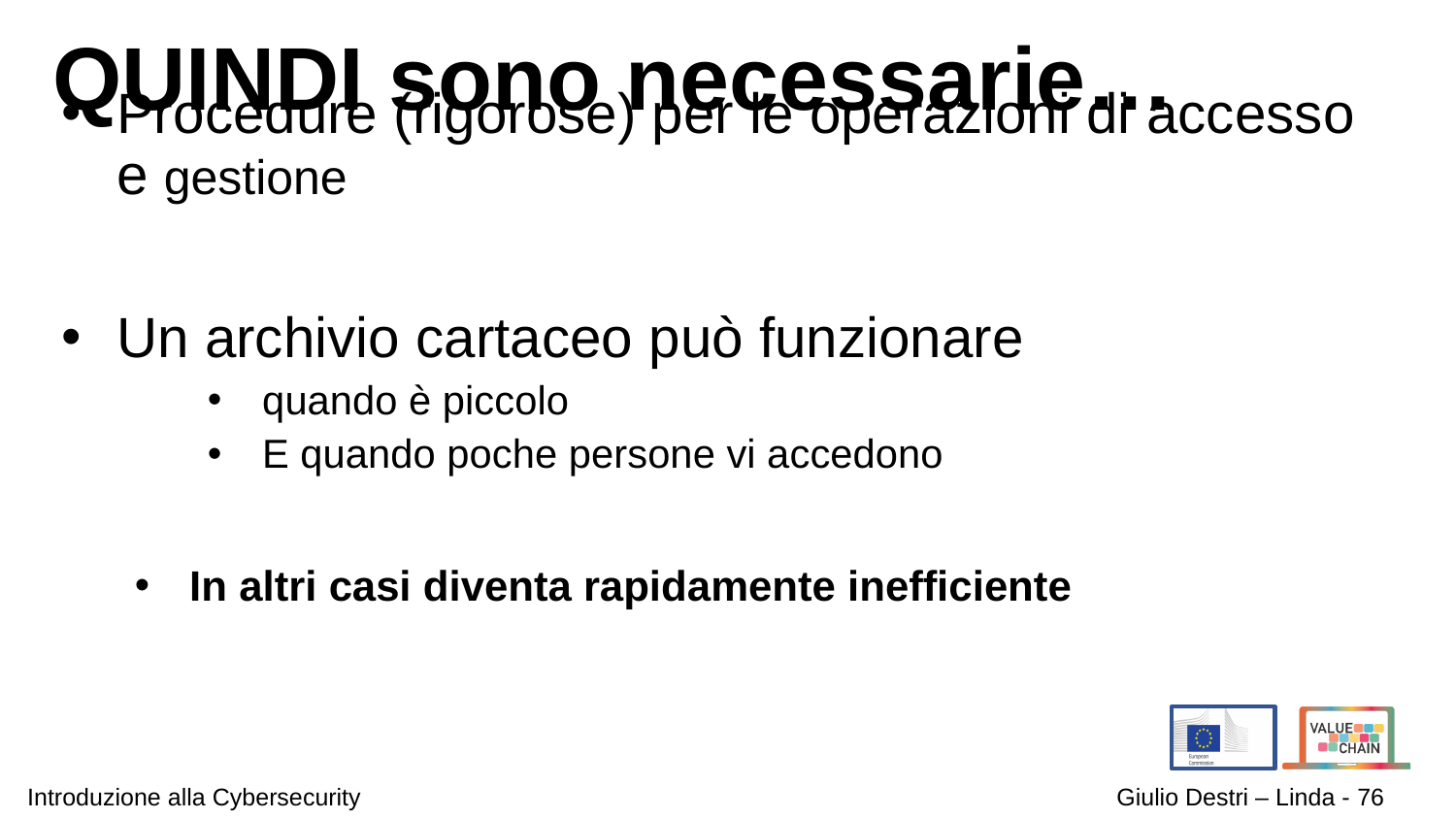

# QUINDI sono necessarie…
Procedure (rigorose) per le operazioni di accesso e gestione

Un archivio cartaceo può funzionare
quando è piccolo
E quando poche persone vi accedono

In altri casi diventa rapidamente inefficiente